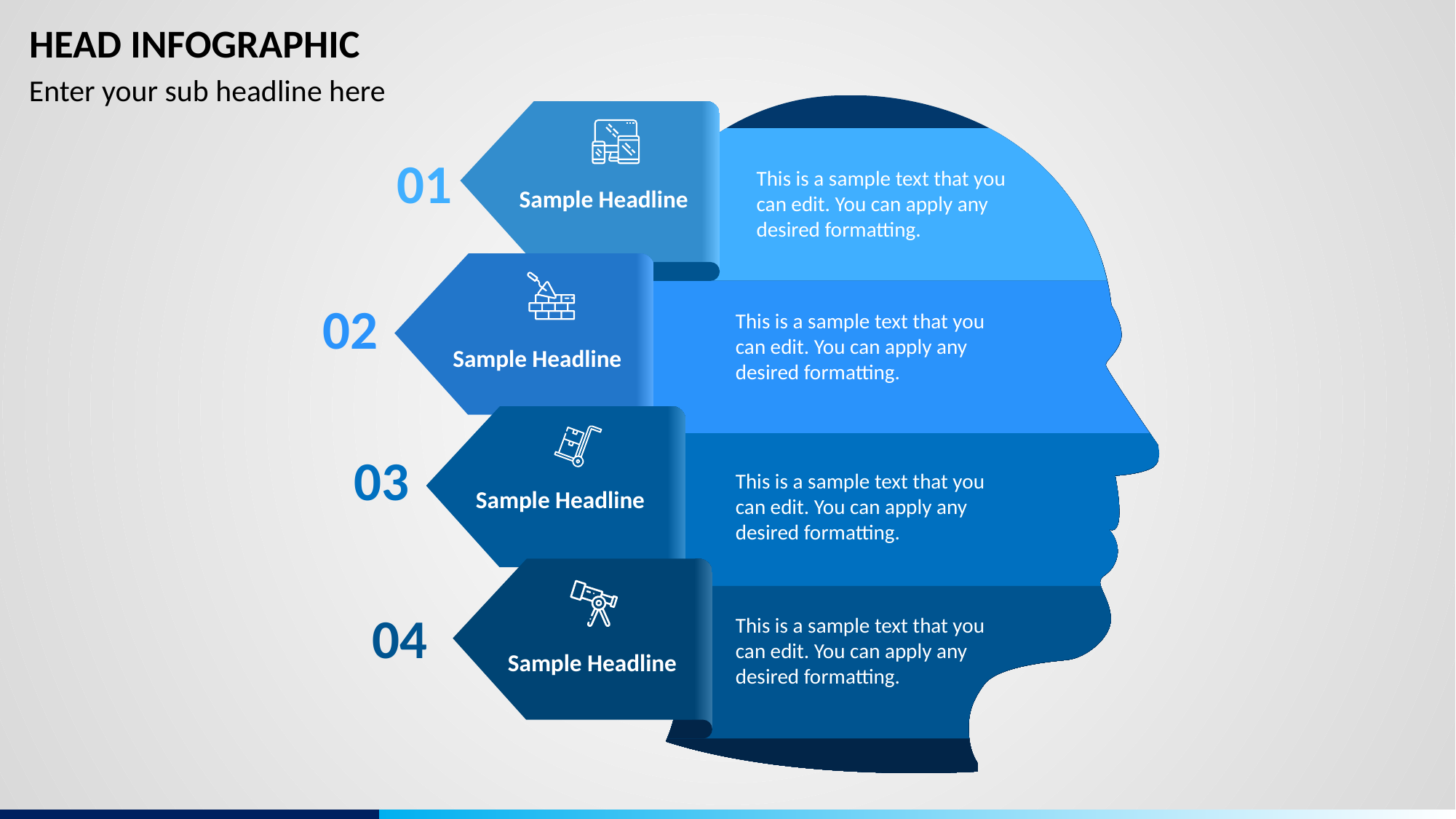

# HEAD INFOGRAPHIC
Enter your sub headline here

01
This is a sample text that you can edit. You can apply any desired formatting.
Sample Headline

02
This is a sample text that you can edit. You can apply any desired formatting.
Sample Headline

03
This is a sample text that you can edit. You can apply any desired formatting.
Sample Headline

04
This is a sample text that you can edit. You can apply any desired formatting.
Sample Headline